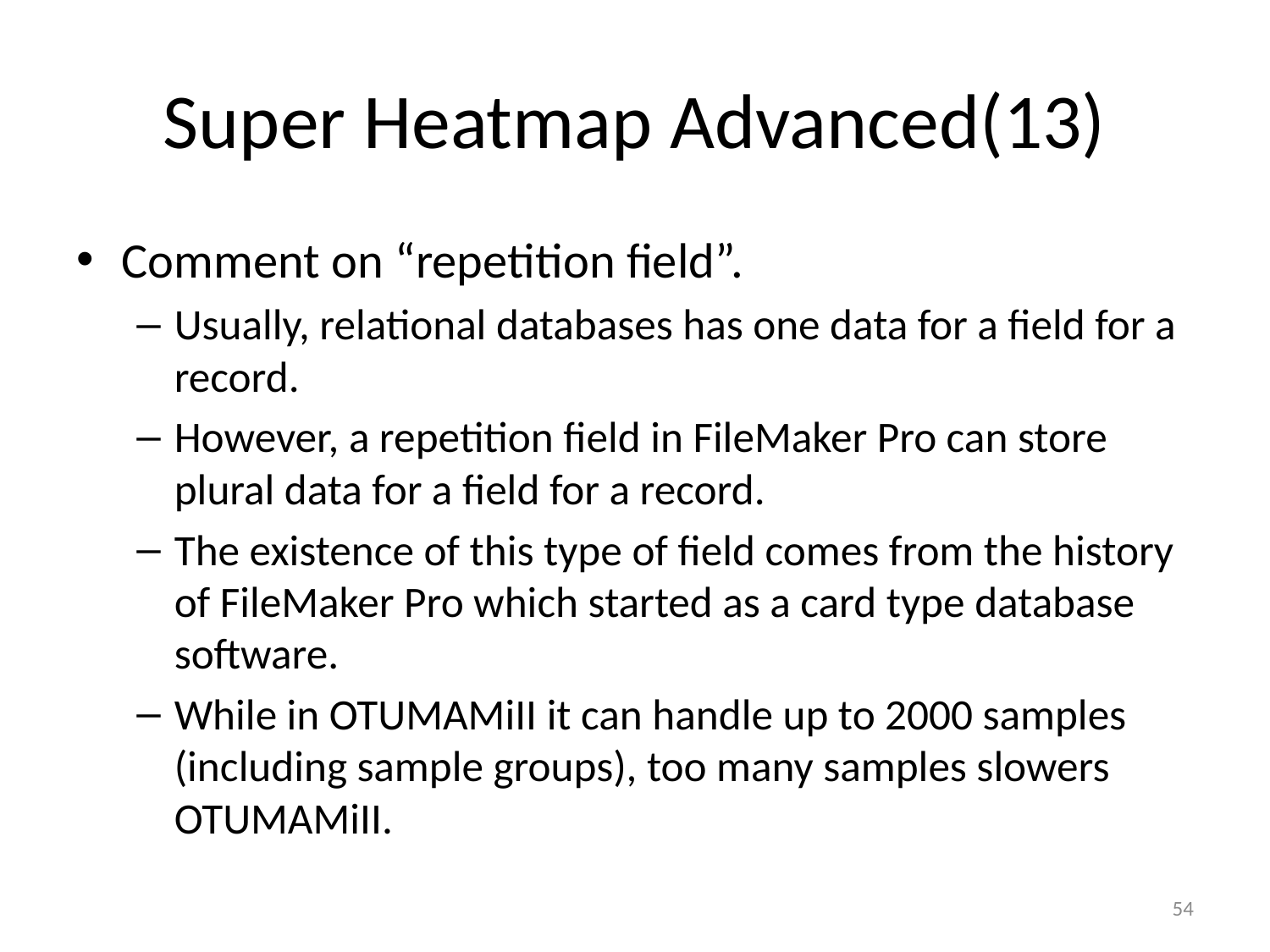

# Super Heatmap Advanced(13)
Comment on “repetition field”.
Usually, relational databases has one data for a field for a record.
However, a repetition field in FileMaker Pro can store plural data for a field for a record.
The existence of this type of field comes from the history of FileMaker Pro which started as a card type database software.
While in OTUMAMiII it can handle up to 2000 samples (including sample groups), too many samples slowers OTUMAMiII.
54